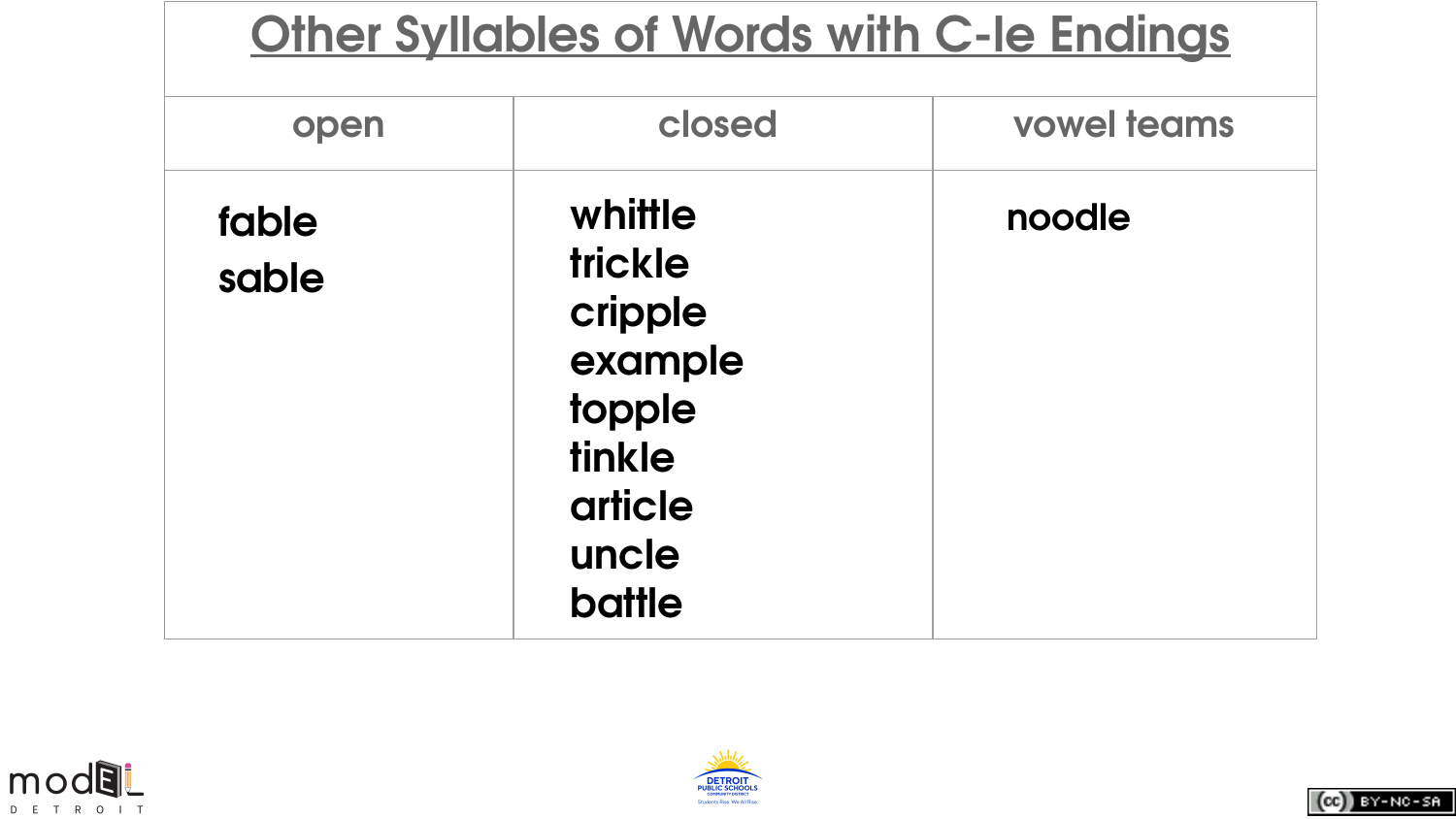

| Other Syllables of Words with C-le Endings |  |  |
| --- | --- | --- |
| open | closed | vowel teams |
|  |  |  |
noodle
fable
sable
whittle
trickle
cripple
example
topple
tinkle
article
uncle
battle